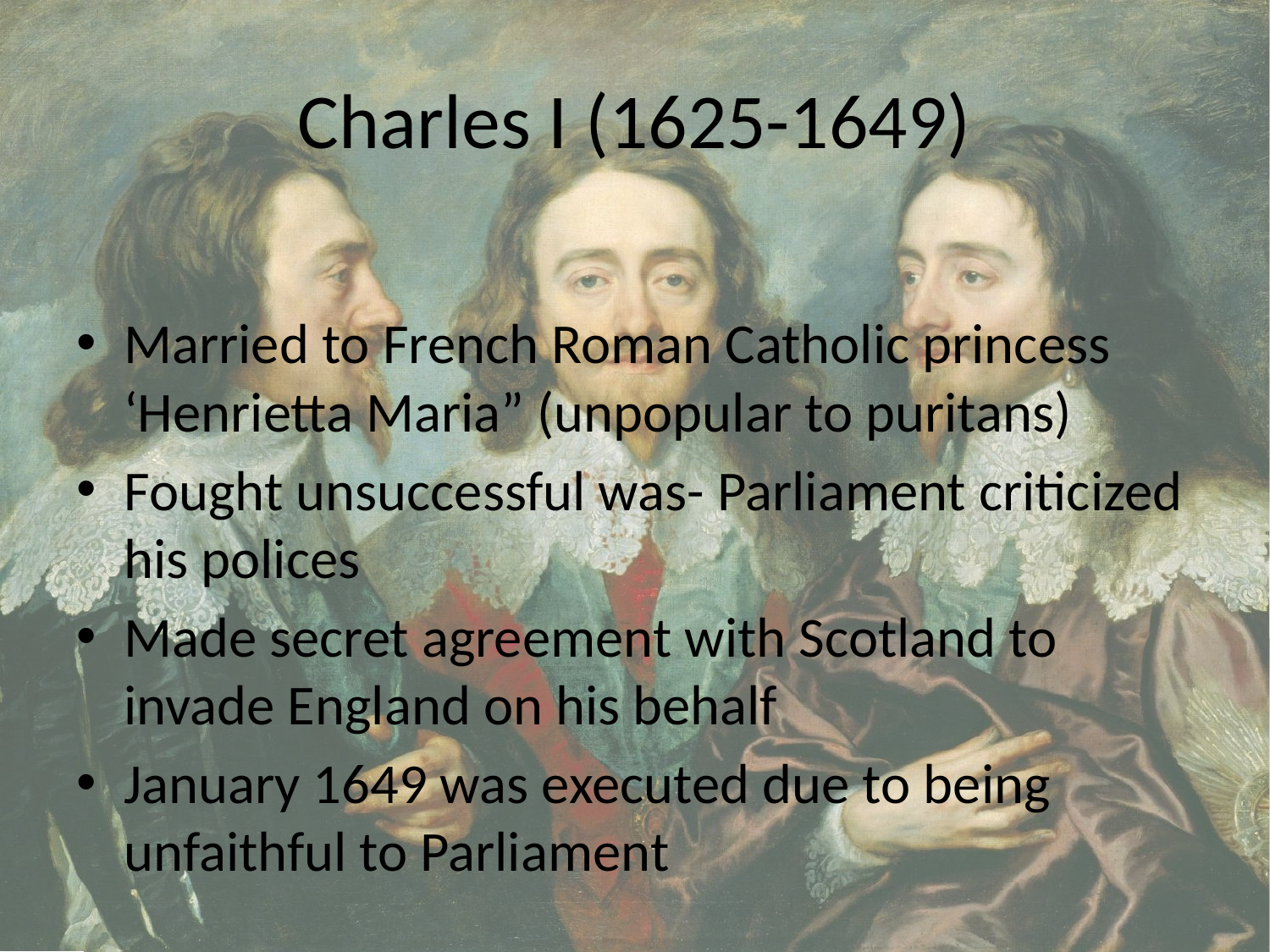

# Charles I (1625-1649)

Married to French Roman Catholic princess      ‘Henrietta Maria” (unpopular to puritans)
Fought unsuccessful was- Parliament criticized his polices
Made secret agreement with Scotland to invade England on his behalf
January 1649 was executed due to being unfaithful to Parliament